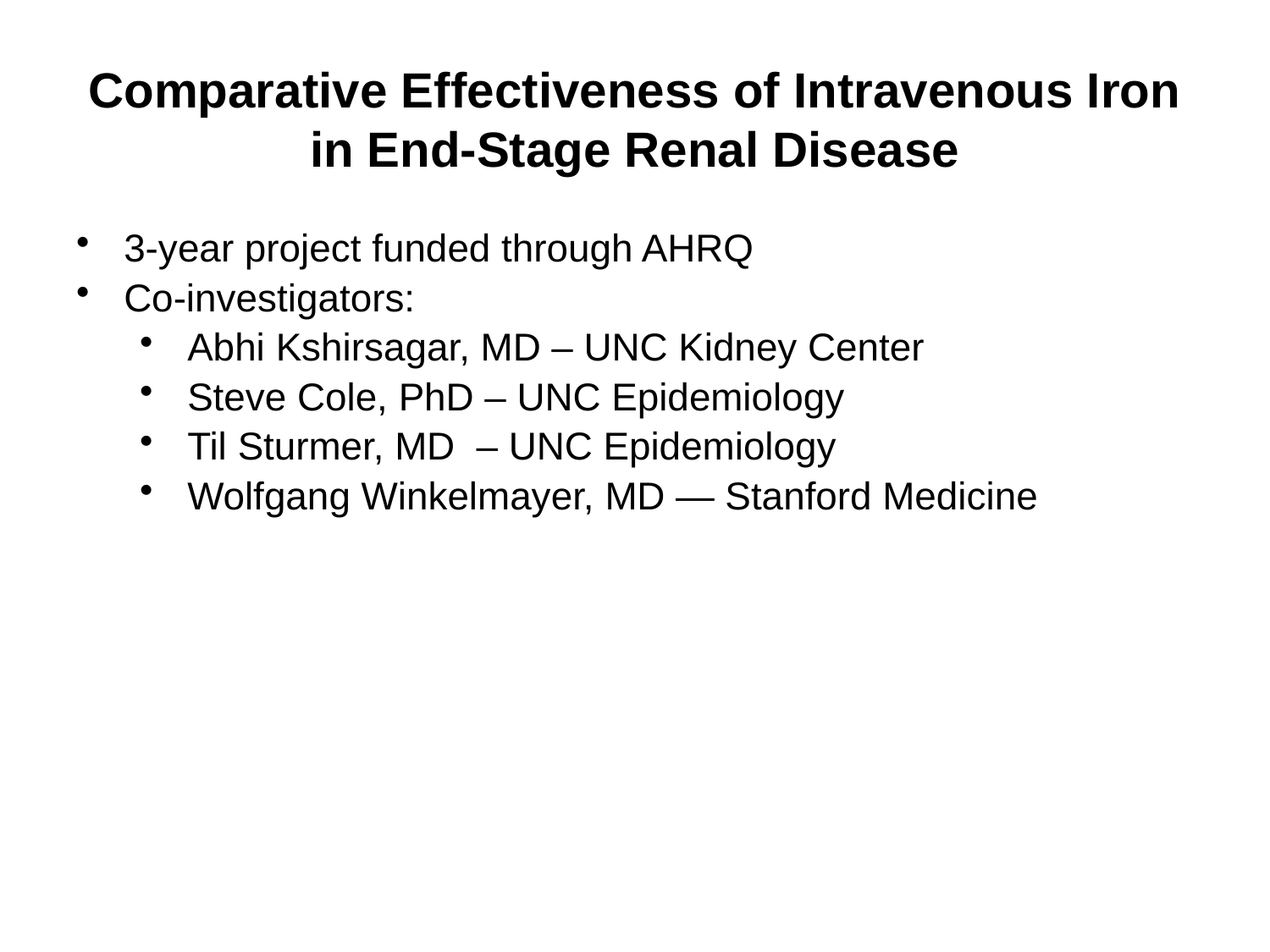

# Comparative Effectiveness of Intravenous Iron in End-Stage Renal Disease
3-year project funded through AHRQ
Co-investigators:
Abhi Kshirsagar, MD – UNC Kidney Center
Steve Cole, PhD – UNC Epidemiology
Til Sturmer, MD  – UNC Epidemiology
Wolfgang Winkelmayer, MD — Stanford Medicine